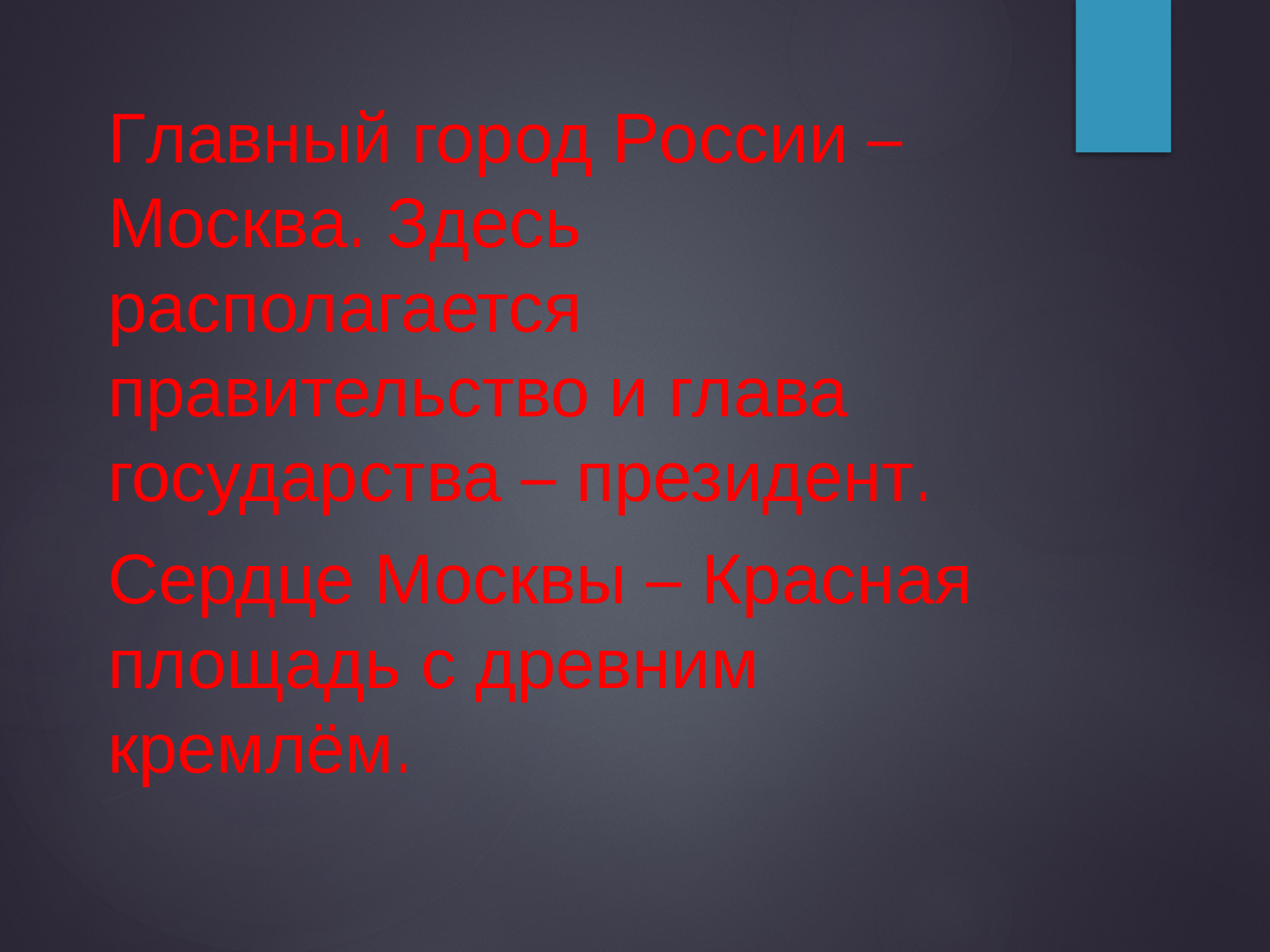

Главный город России – Москва. Здесь располагается правительство и глава государства – президент.
Сердце Москвы – Красная площадь с древним кремлём.